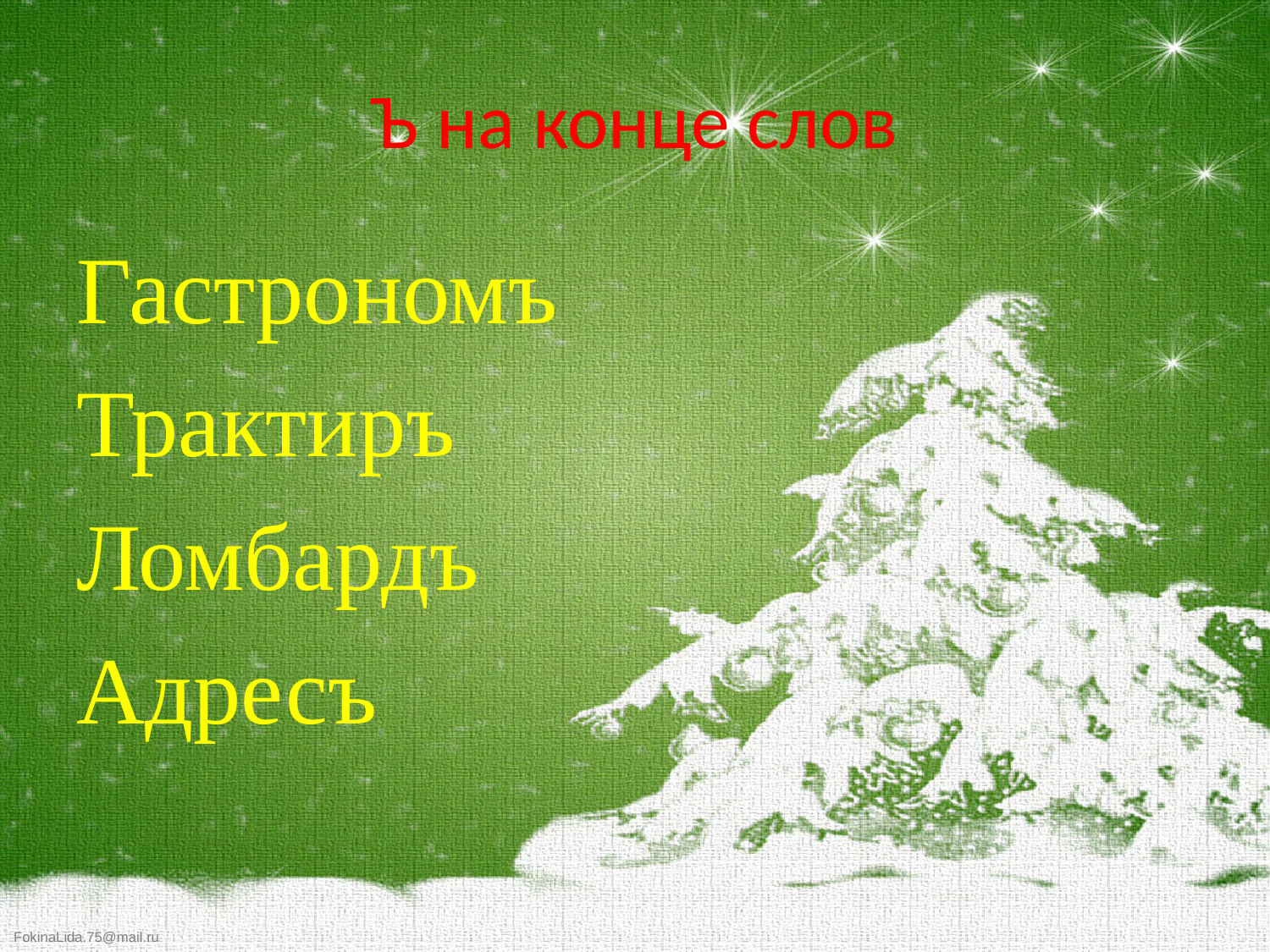

# Ъ на конце слов
Гастрономъ
Трактиръ
Ломбардъ
Адресъ